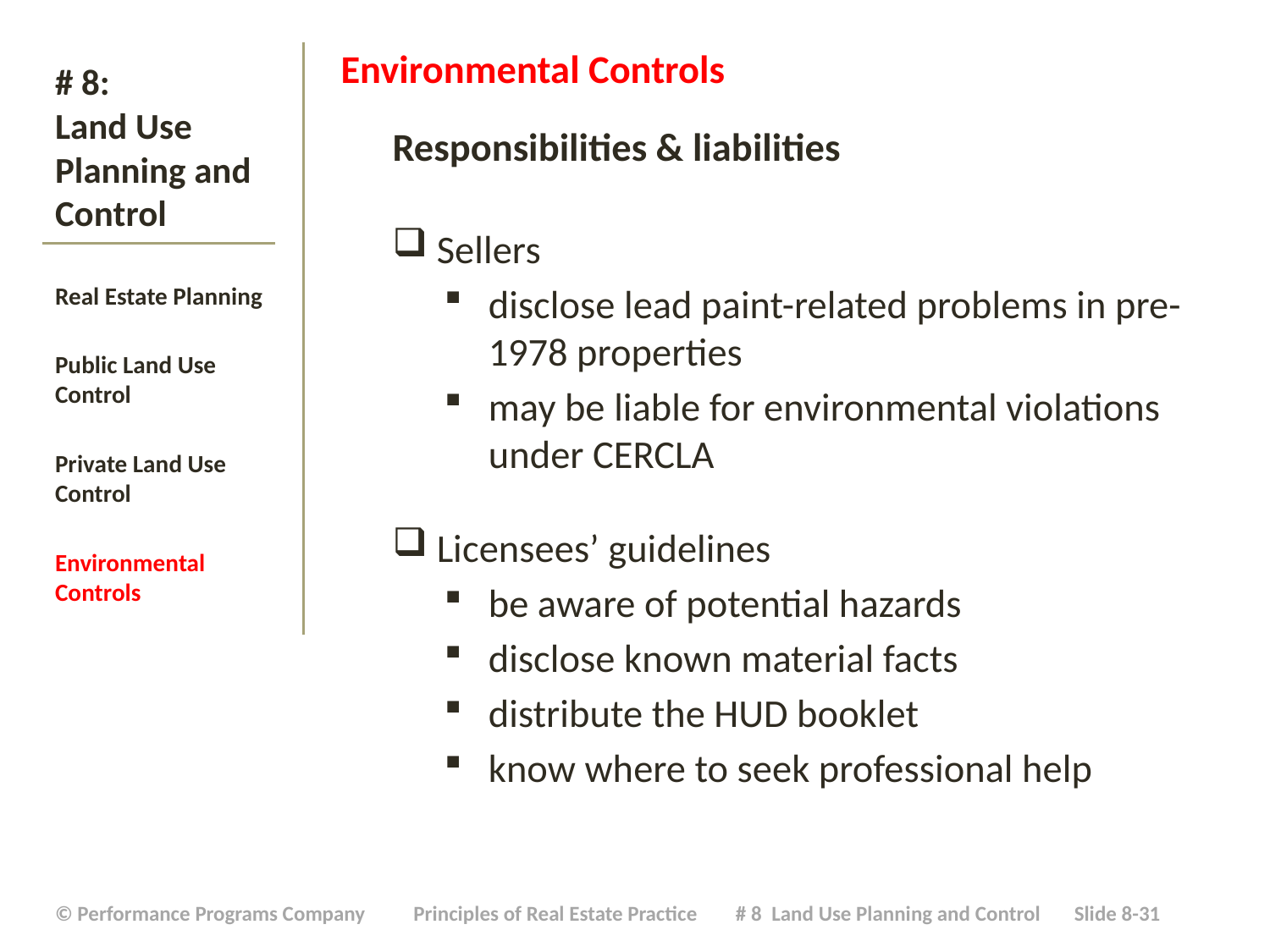

Environmental Controls

Responsibilities & liabilities
Sellers
disclose lead paint-related problems in pre-1978 properties
may be liable for environmental violations under CERCLA
Licensees’ guidelines
be aware of potential hazards
disclose known material facts
distribute the HUD booklet
know where to seek professional help

# # 8: Land Use Planning and Control

Real Estate Planning

Public Land Use Control

Private Land Use Control

Environmental Controls

| © Performance Programs Company Principles of Real Estate Practice # 8 Land Use Planning and Control Slide 8-31 |
| --- |